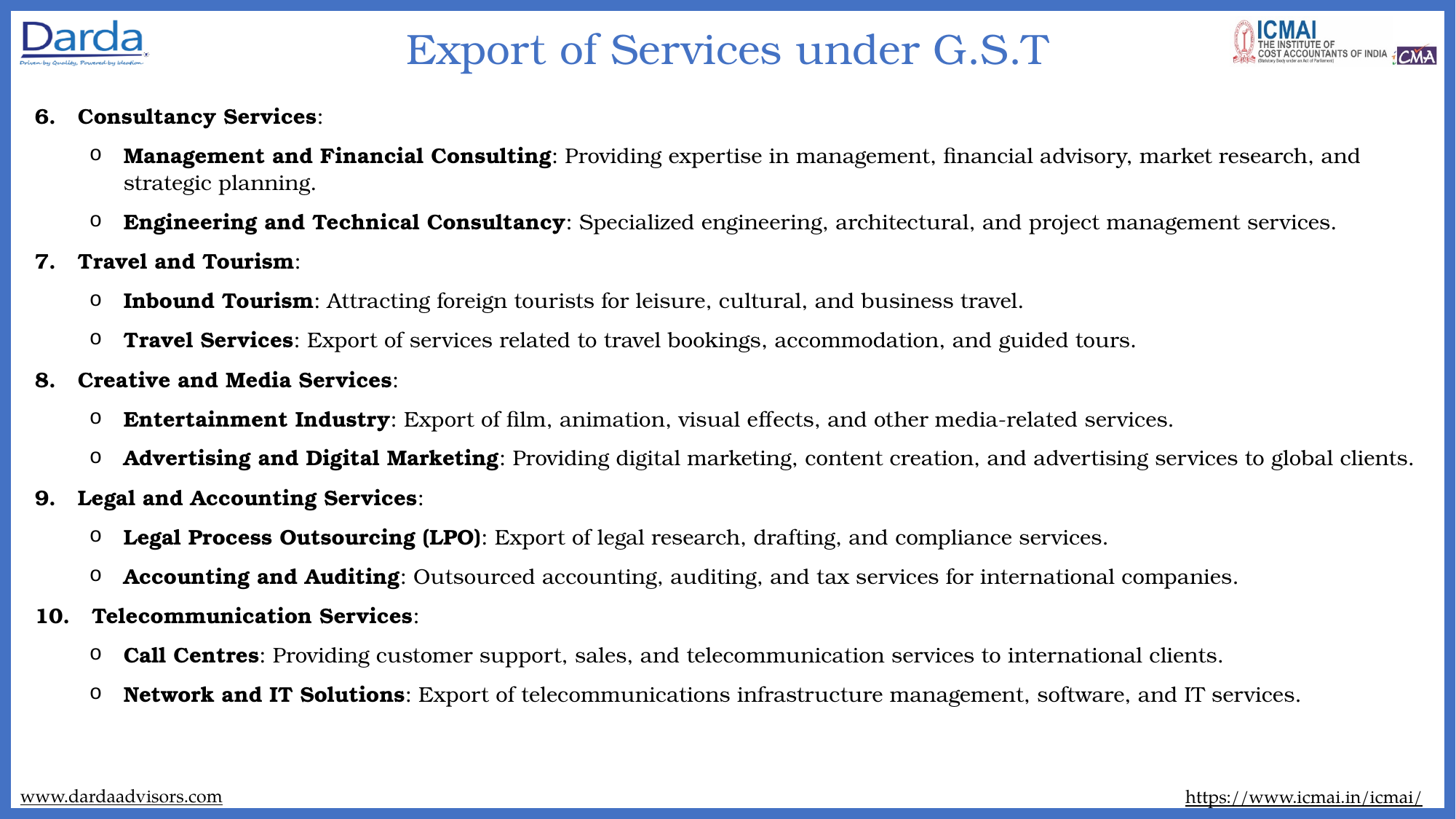

Export of Services under G.S.T
6.   Consultancy Services:
Management and Financial Consulting: Providing expertise in management, financial advisory, market research, and strategic planning.
Engineering and Technical Consultancy: Specialized engineering, architectural, and project management services.
7.   Travel and Tourism:
Inbound Tourism: Attracting foreign tourists for leisure, cultural, and business travel.
Travel Services: Export of services related to travel bookings, accommodation, and guided tours.
8.   Creative and Media Services:
Entertainment Industry: Export of film, animation, visual effects, and other media-related services.
Advertising and Digital Marketing: Providing digital marketing, content creation, and advertising services to global clients.
9.   Legal and Accounting Services:
Legal Process Outsourcing (LPO): Export of legal research, drafting, and compliance services.
Accounting and Auditing: Outsourced accounting, auditing, and tax services for international companies.
10.   Telecommunication Services:
Call Centres: Providing customer support, sales, and telecommunication services to international clients.
Network and IT Solutions: Export of telecommunications infrastructure management, software, and IT services.